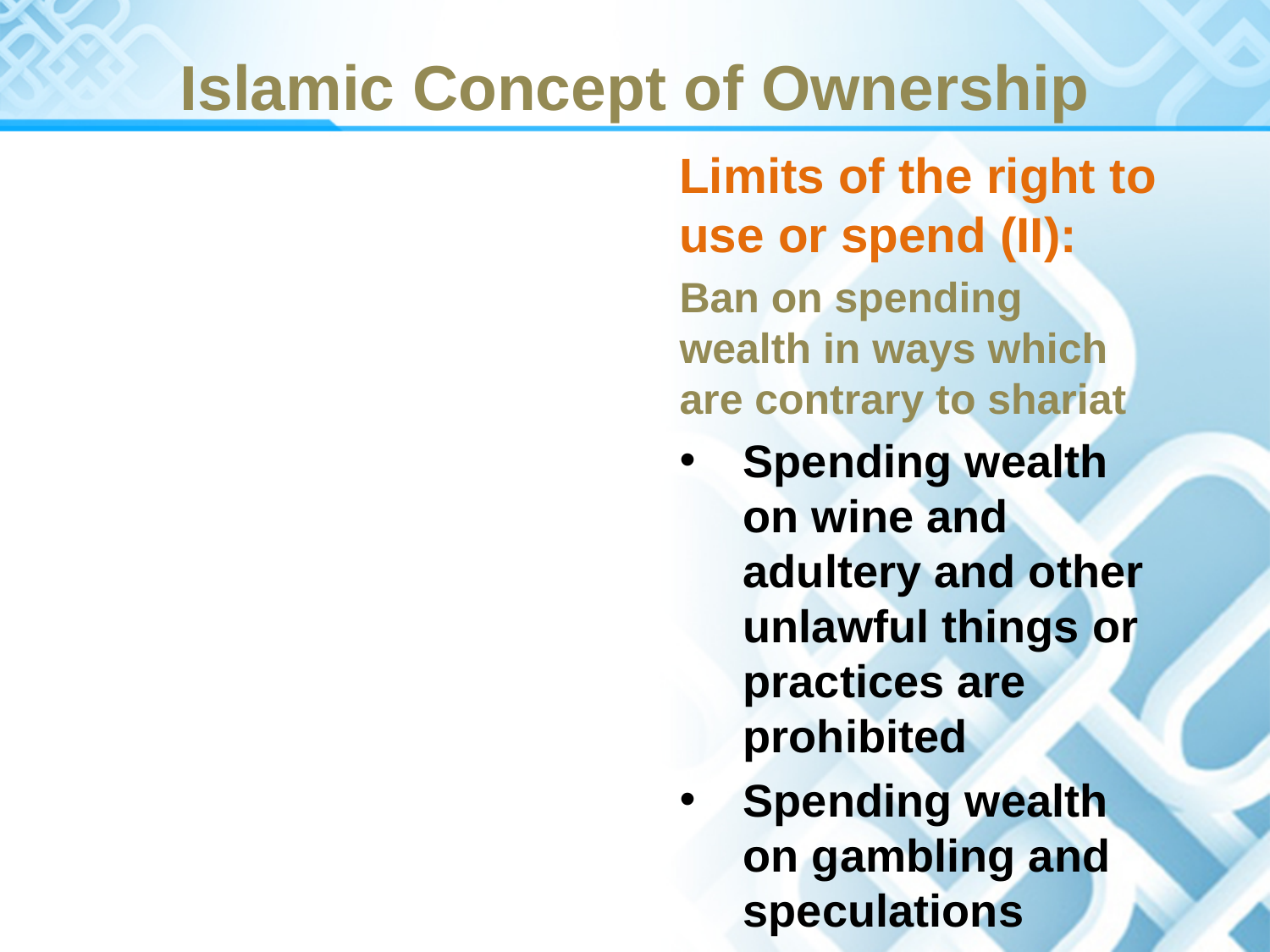

Islamic Concept of Ownership
Limits of the right to use or spend (II):
Ban on spending wealth in ways which are contrary to shariat
Spending wealth on wine and adultery and other unlawful things or practices are prohibited
Spending wealth on gambling and speculations